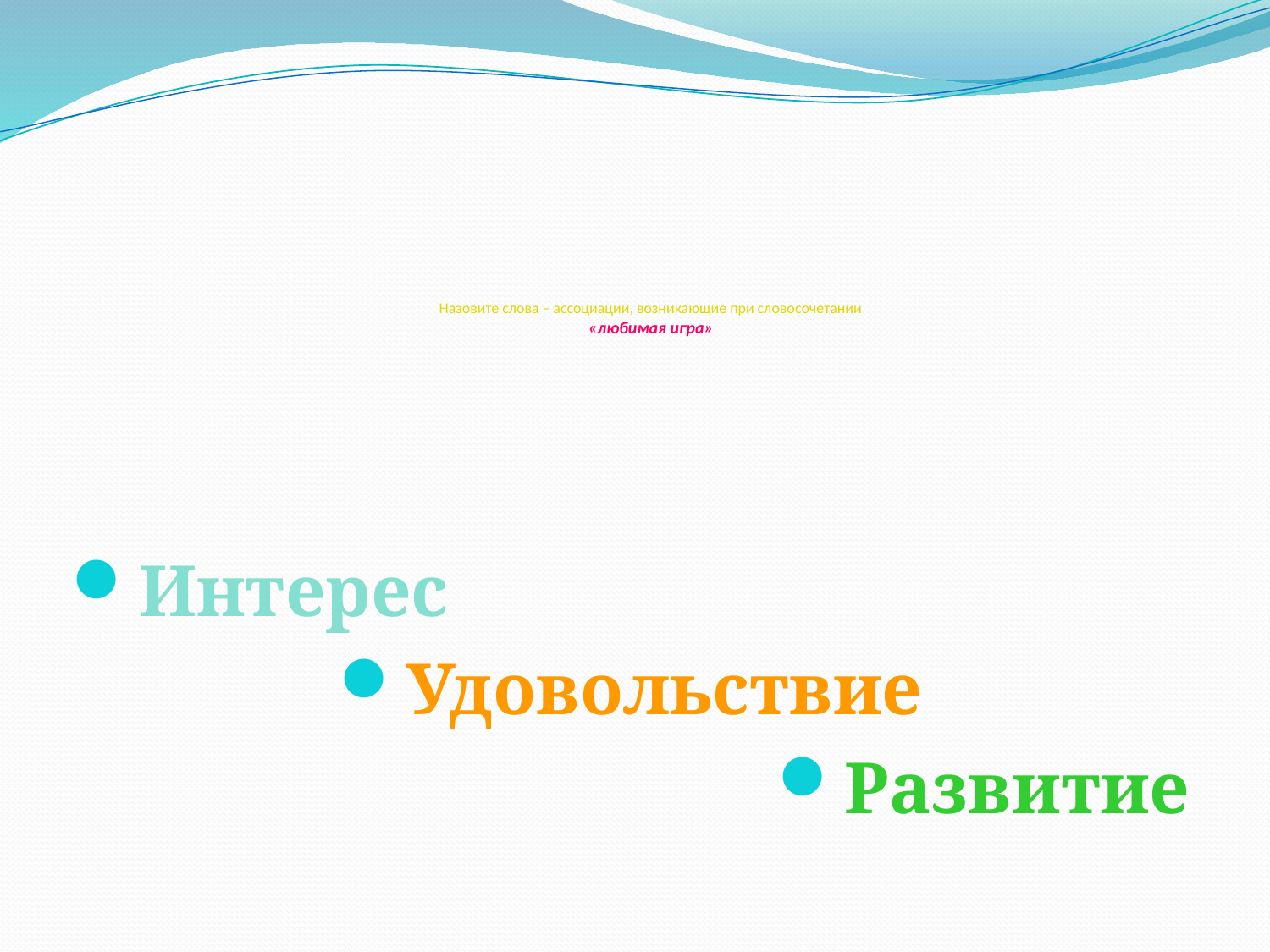

# Назовите слова – ассоциации, возникающие при словосочетании «любимая игра»

Интерес
Удовольствие
Развитие